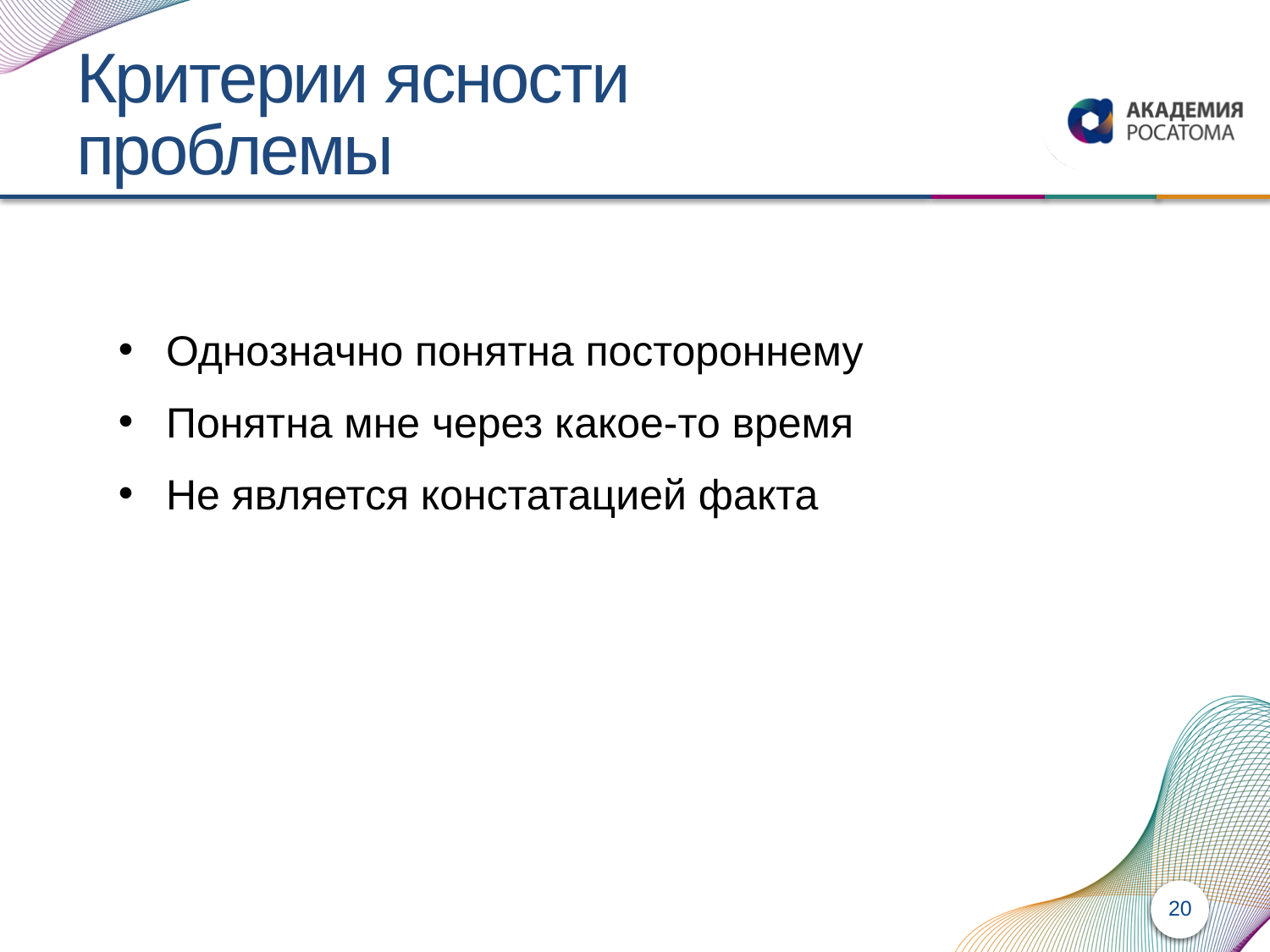

# Критерии ясности проблемы
Однозначно понятна постороннему
Понятна мне через какое-то время
Не является констатацией факта
20